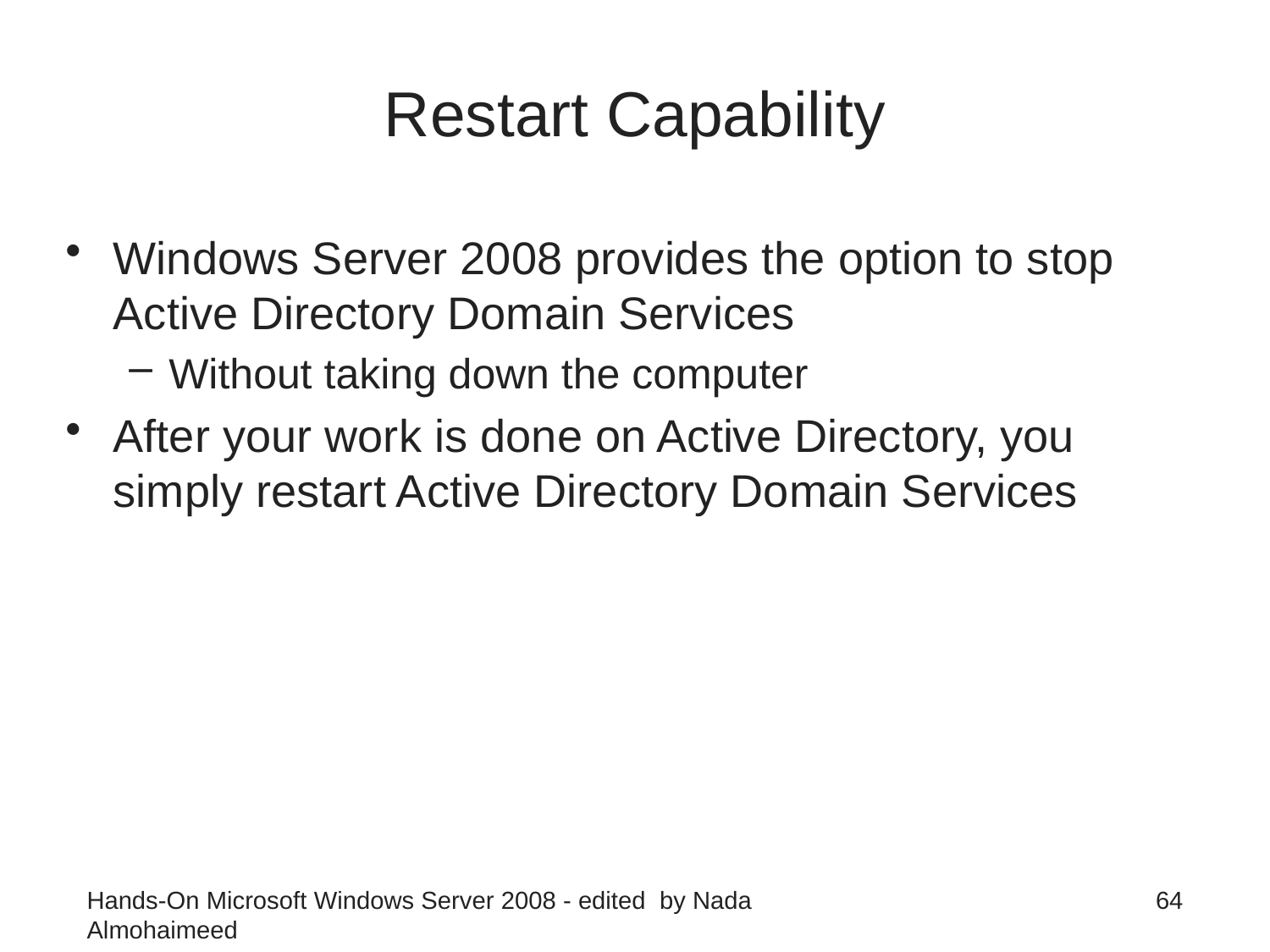

# Restart Capability
Windows Server 2008 provides the option to stop Active Directory Domain Services
Without taking down the computer
After your work is done on Active Directory, you simply restart Active Directory Domain Services
Hands-On Microsoft Windows Server 2008 - edited  by Nada Almohaimeed
64